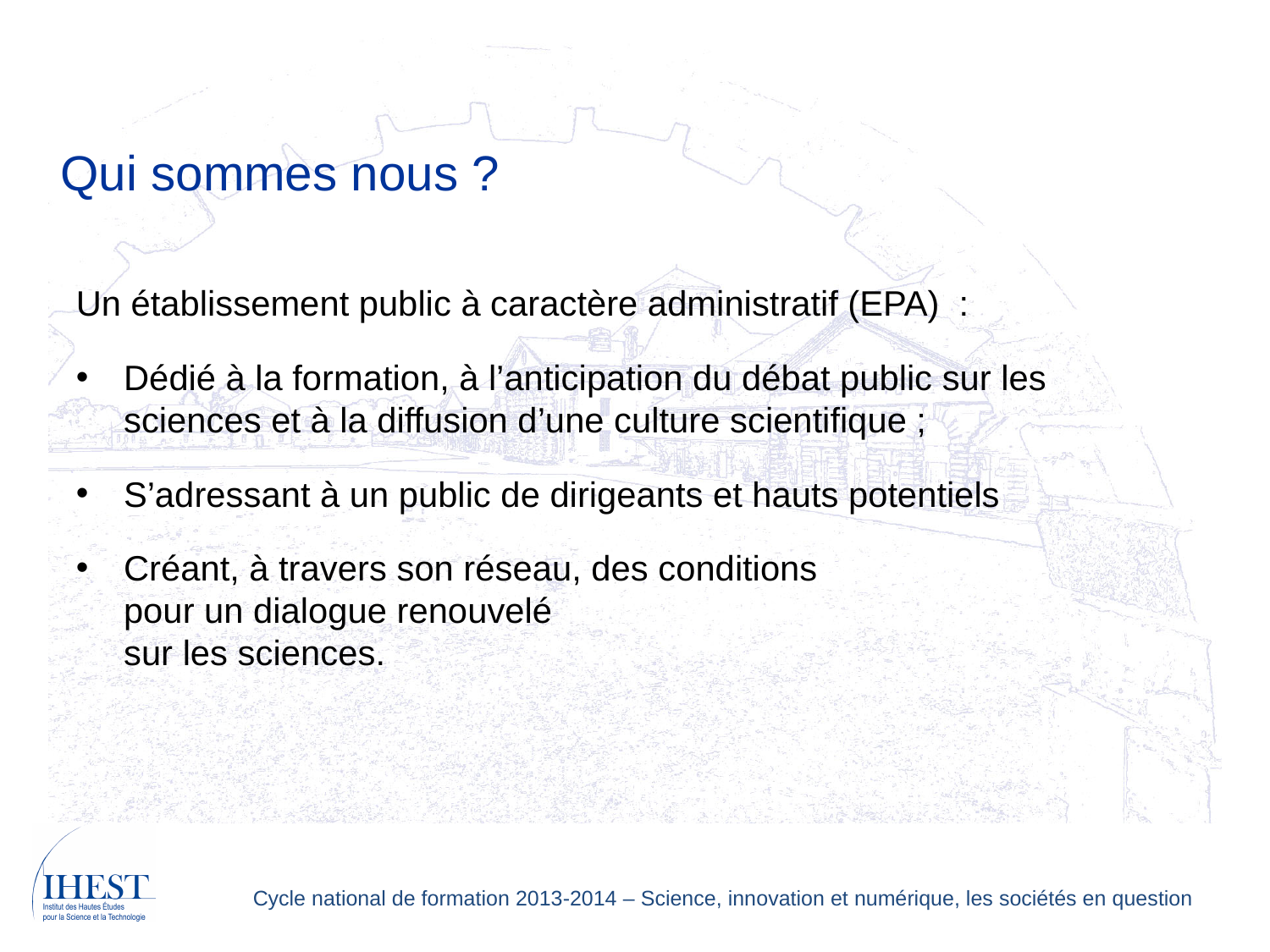

Qui sommes nous ?
Un établissement public à caractère administratif (EPA)  :
Dédié à la formation, à l’anticipation du débat public sur les sciences et à la diffusion d’une culture scientifique ;
S’adressant à un public de dirigeants et hauts potentiels
Créant, à travers son réseau, des conditions
pour un dialogue renouvelé
sur les sciences.